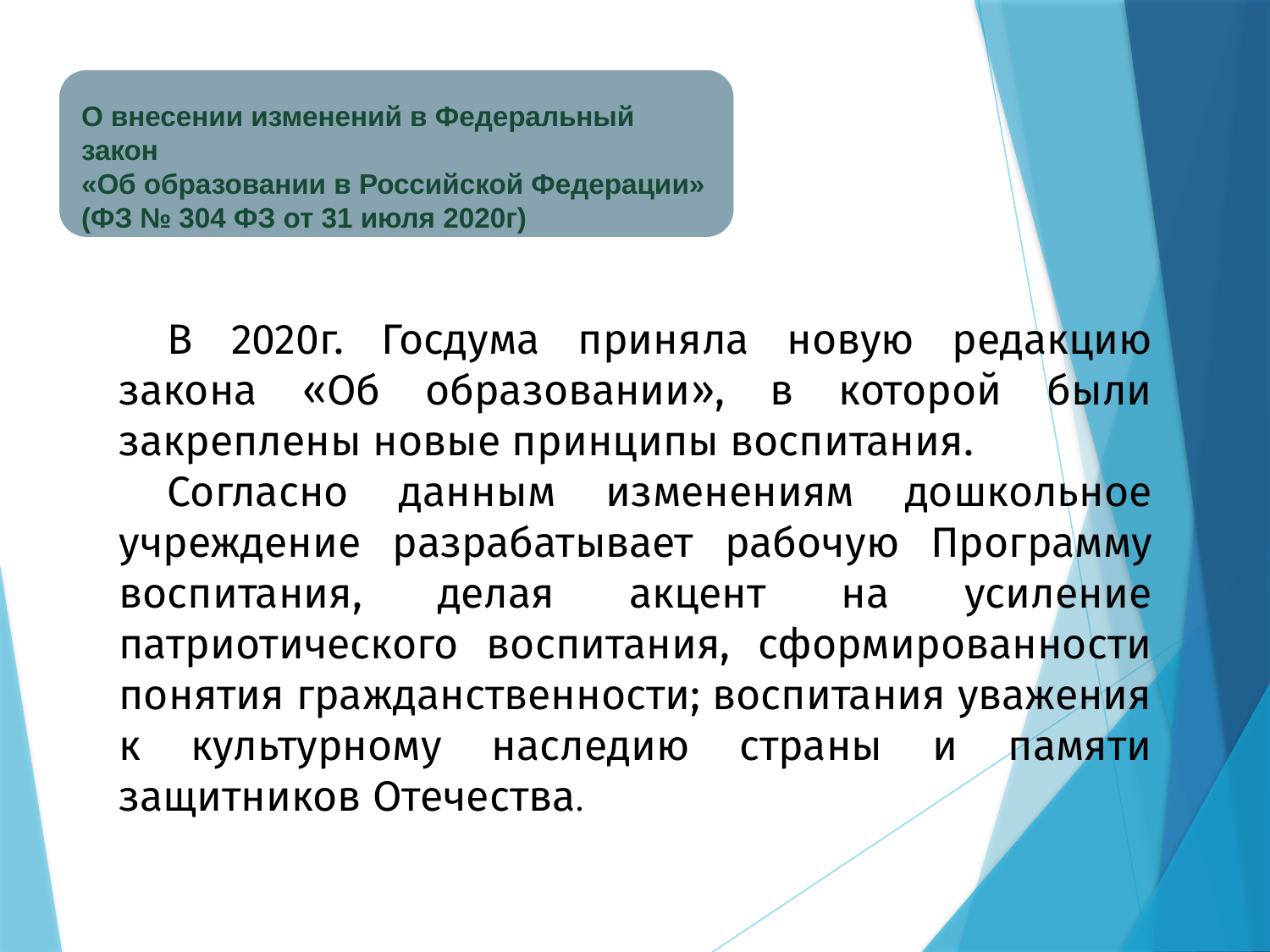

О внесении изменений в Федеральный закон
«Об образовании в Российской Федерации» (ФЗ № 304 ФЗ от 31 июля 2020г)
В 2020г. Госдума приняла новую редакцию закона «Об образовании», в которой были закреплены новые принципы воспитания.
Согласно данным изменениям дошкольное учреждение разрабатывает рабочую Программу воспитания, делая акцент на усиление патриотического воспитания, сформированности понятия гражданственности; воспитания уважения к культурному наследию страны и памяти защитников Отечества.